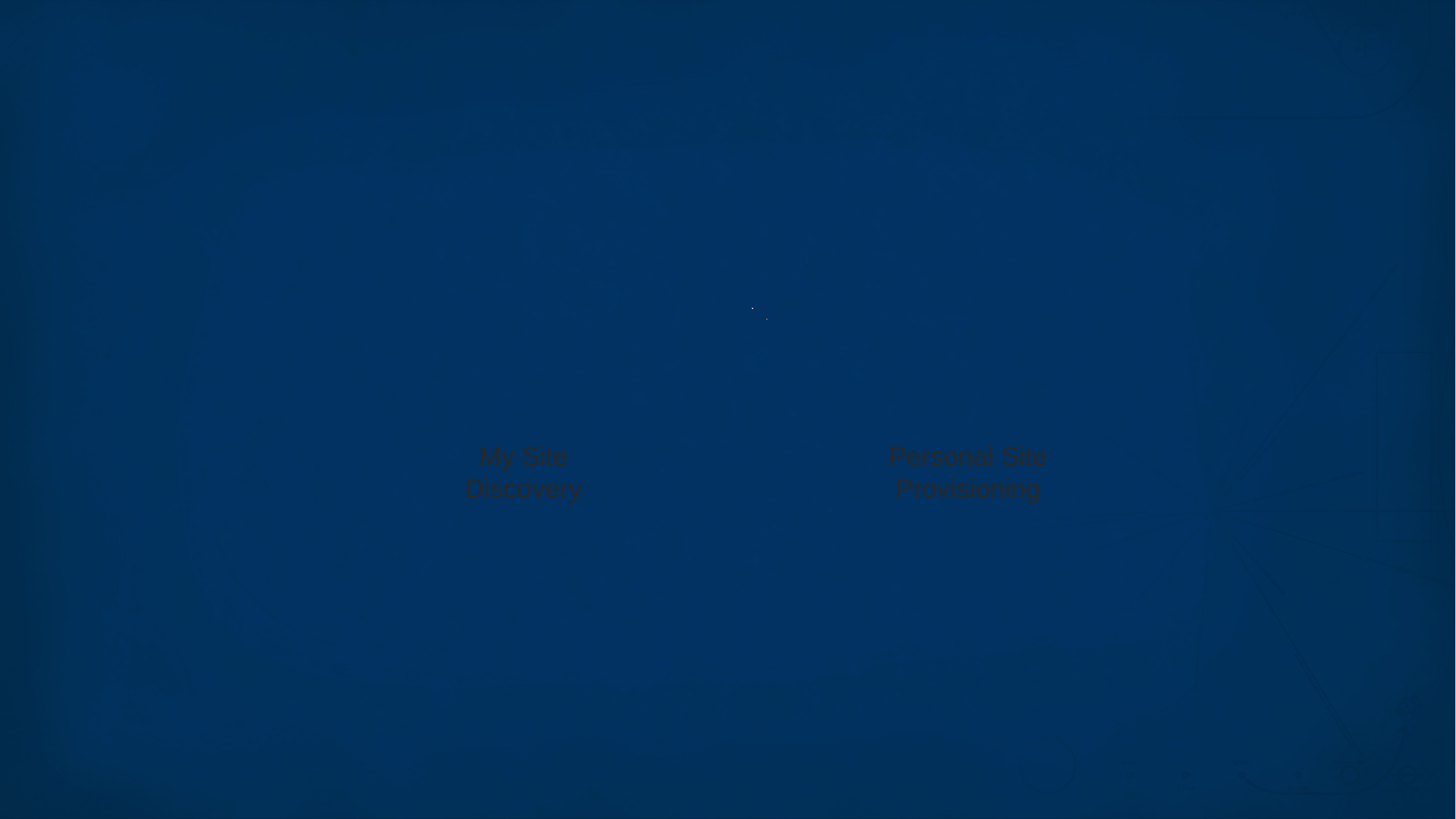

#
My Site
Discovery
Personal Site Provisioning